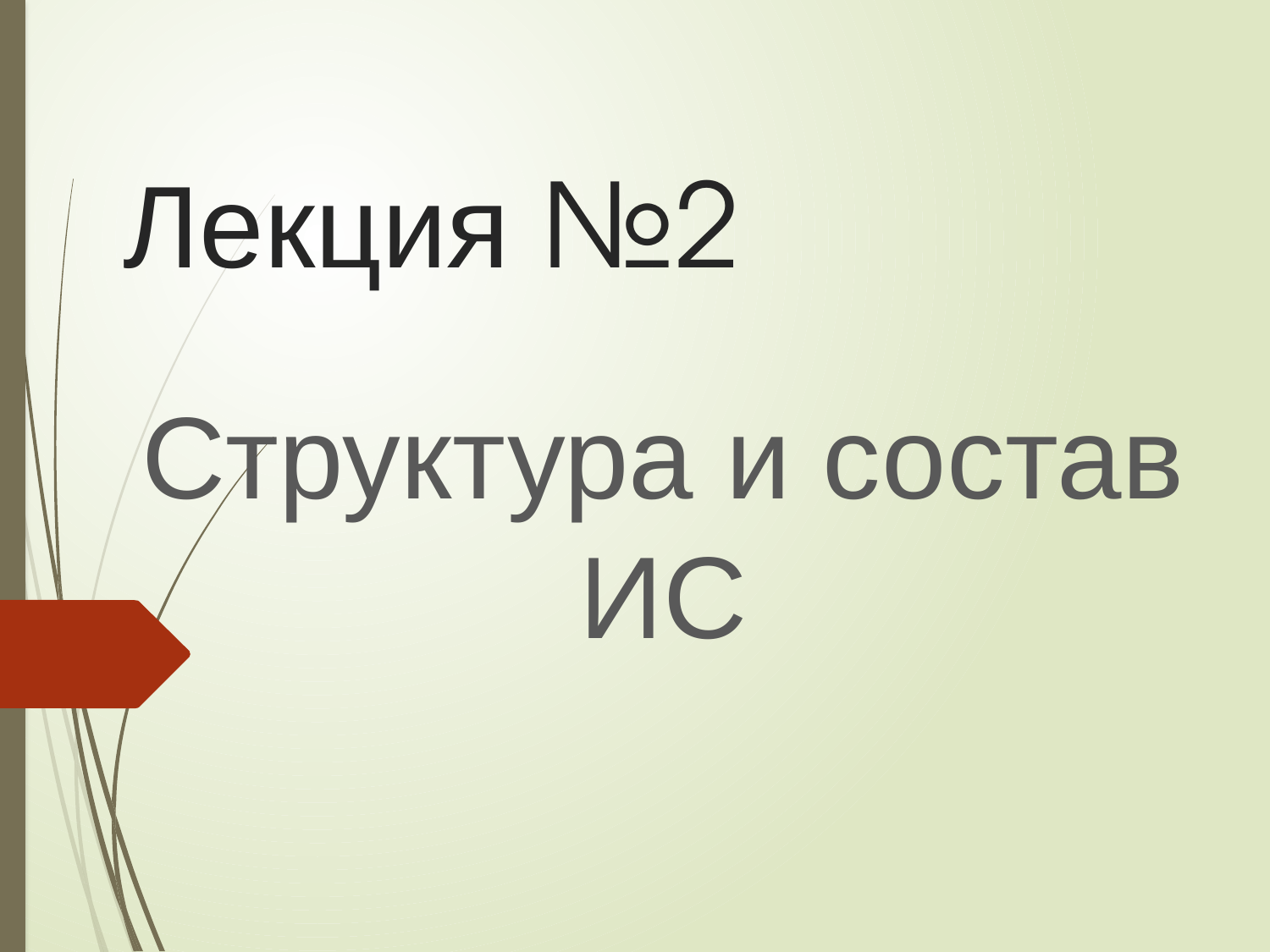

# Лекция №2
Структура и состав ИС